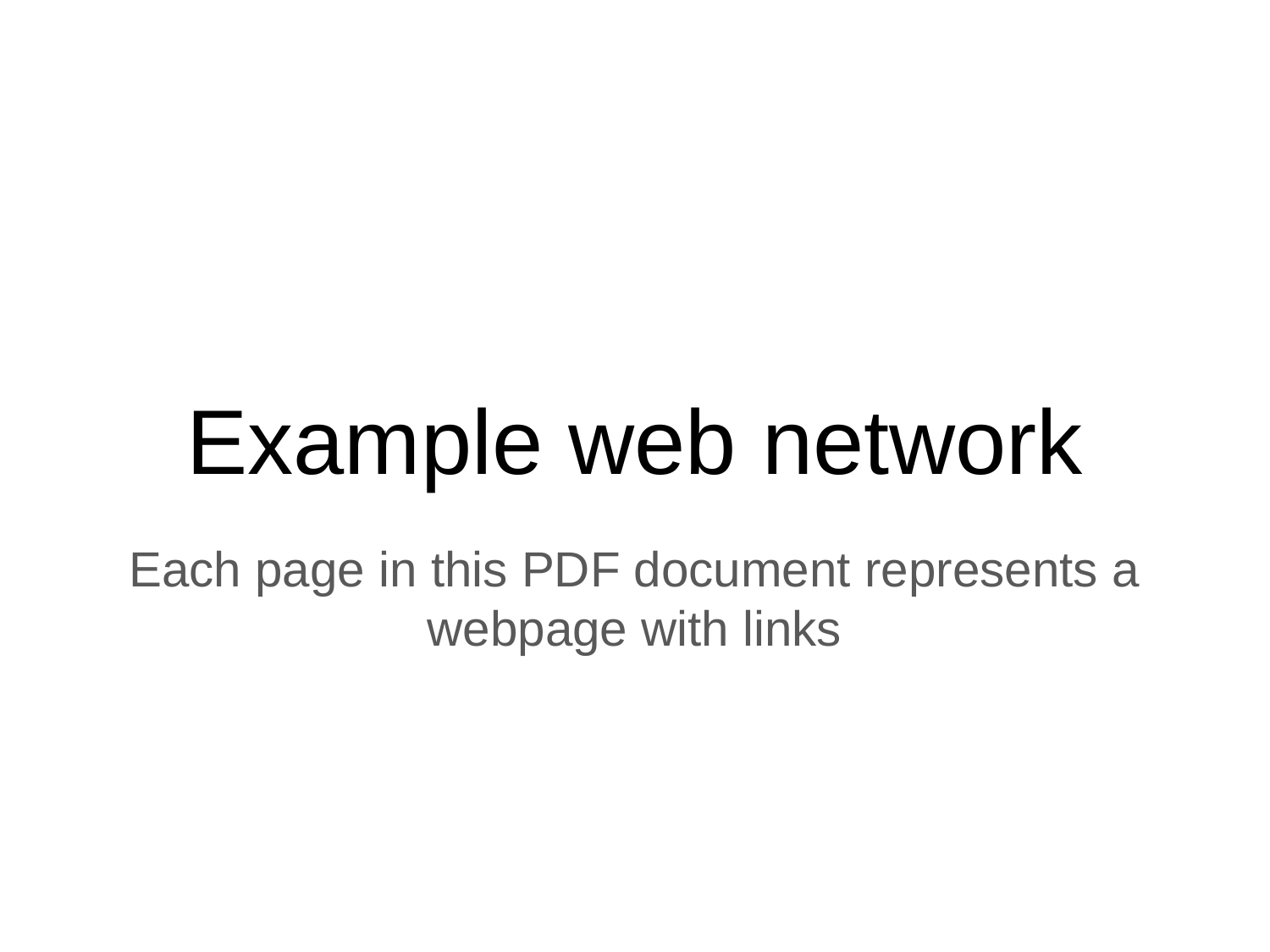

# Example web network
Each page in this PDF document represents a webpage with links